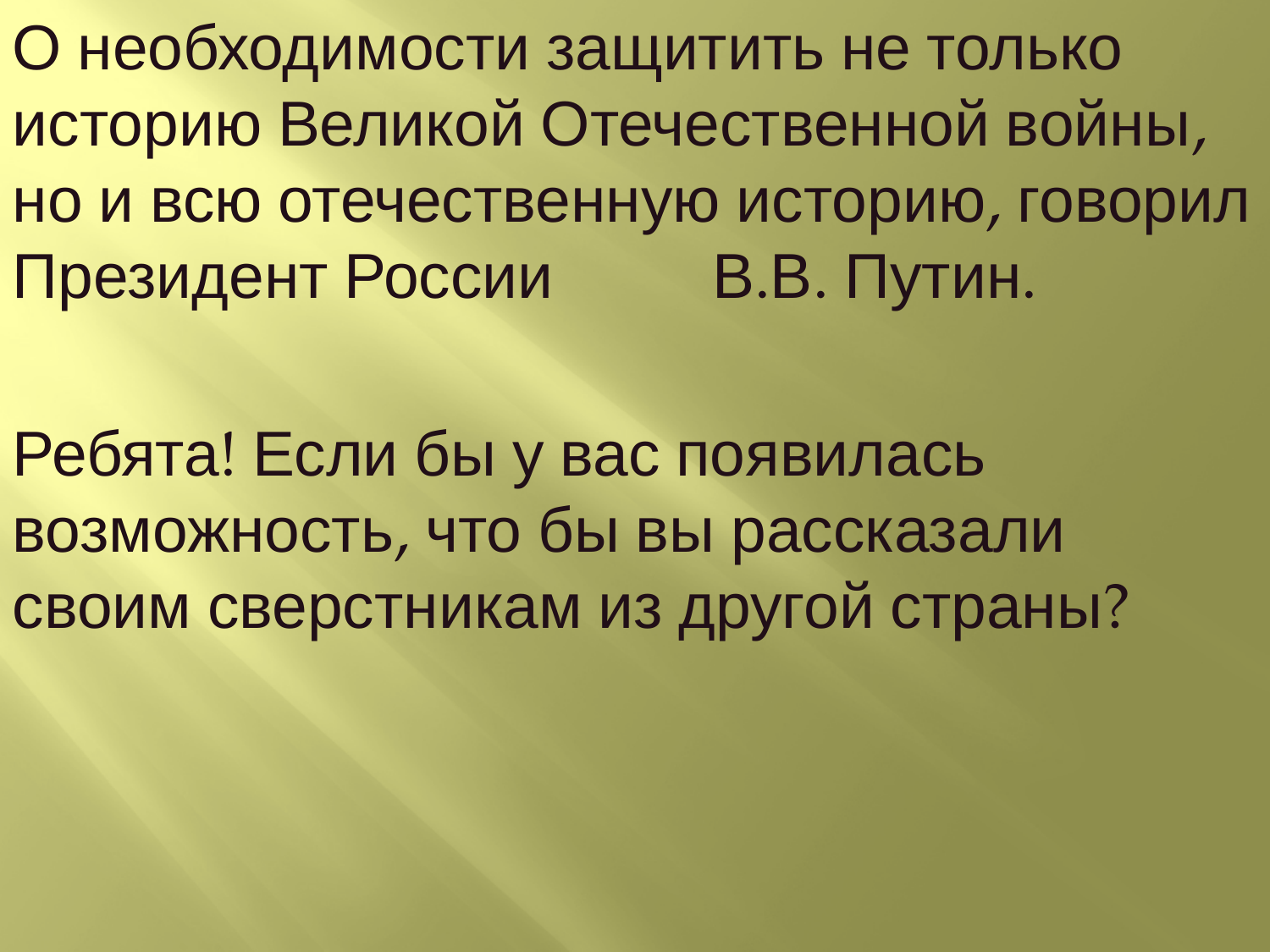

О необходимости защитить не только историю Великой Отечественной войны, но и всю отечественную историю, говорил Президент России          В.В. Путин.

Ребята! Если бы у вас появилась возможность, что бы вы рассказали своим сверстникам из другой страны?
#